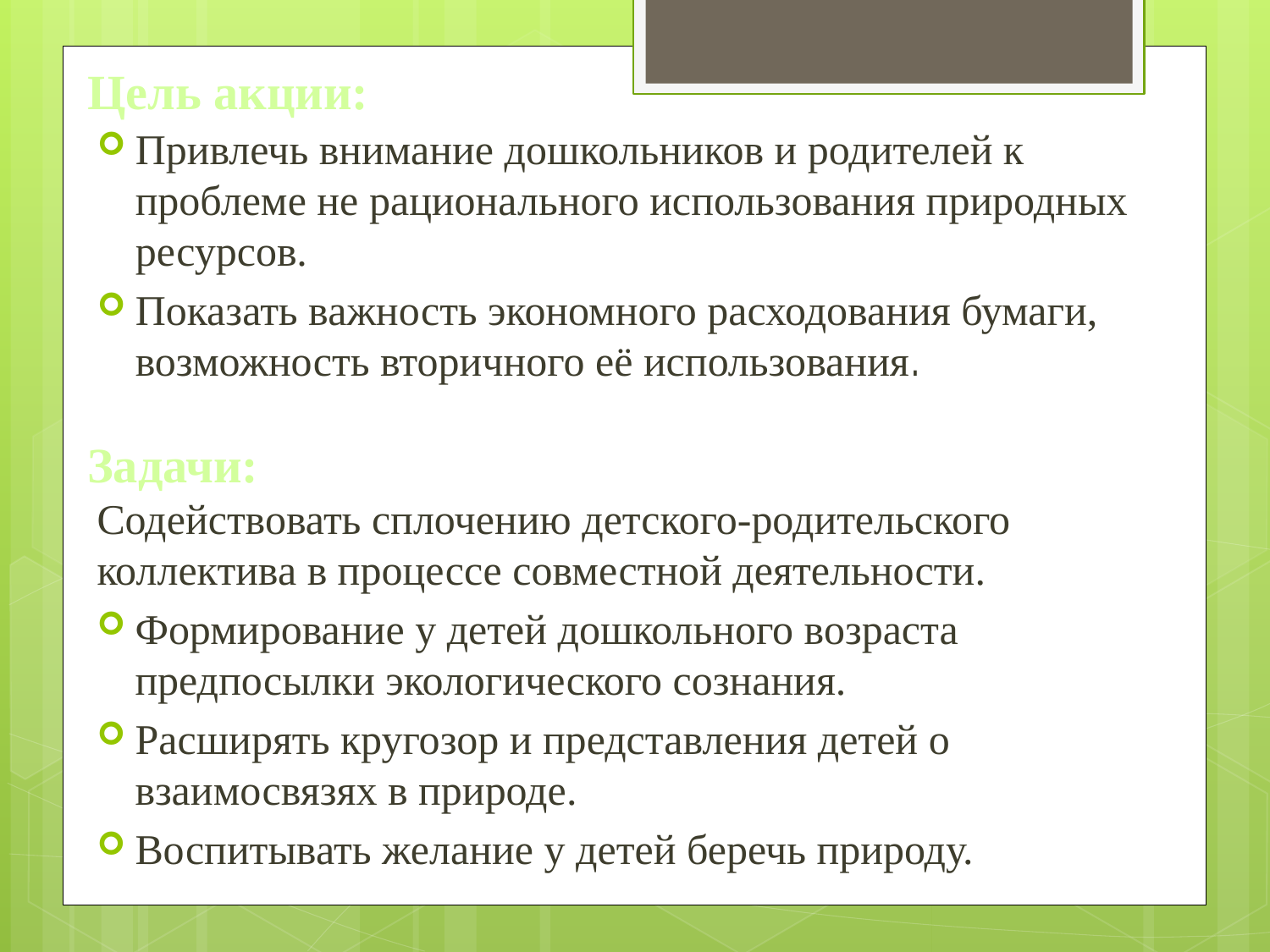

# Цель акции:
Привлечь внимание дошкольников и родителей к проблеме не рационального использования природных ресурсов.
Показать важность экономного расходования бумаги, возможность вторичного её использования.

Задачи:

Содействовать сплочению детского-родительского коллектива в процессе совместной деятельности.
Формирование у детей дошкольного возраста предпосылки экологического сознания.
Расширять кругозор и представления детей о взаимосвязях в природе.
Воспитывать желание у детей беречь природу.